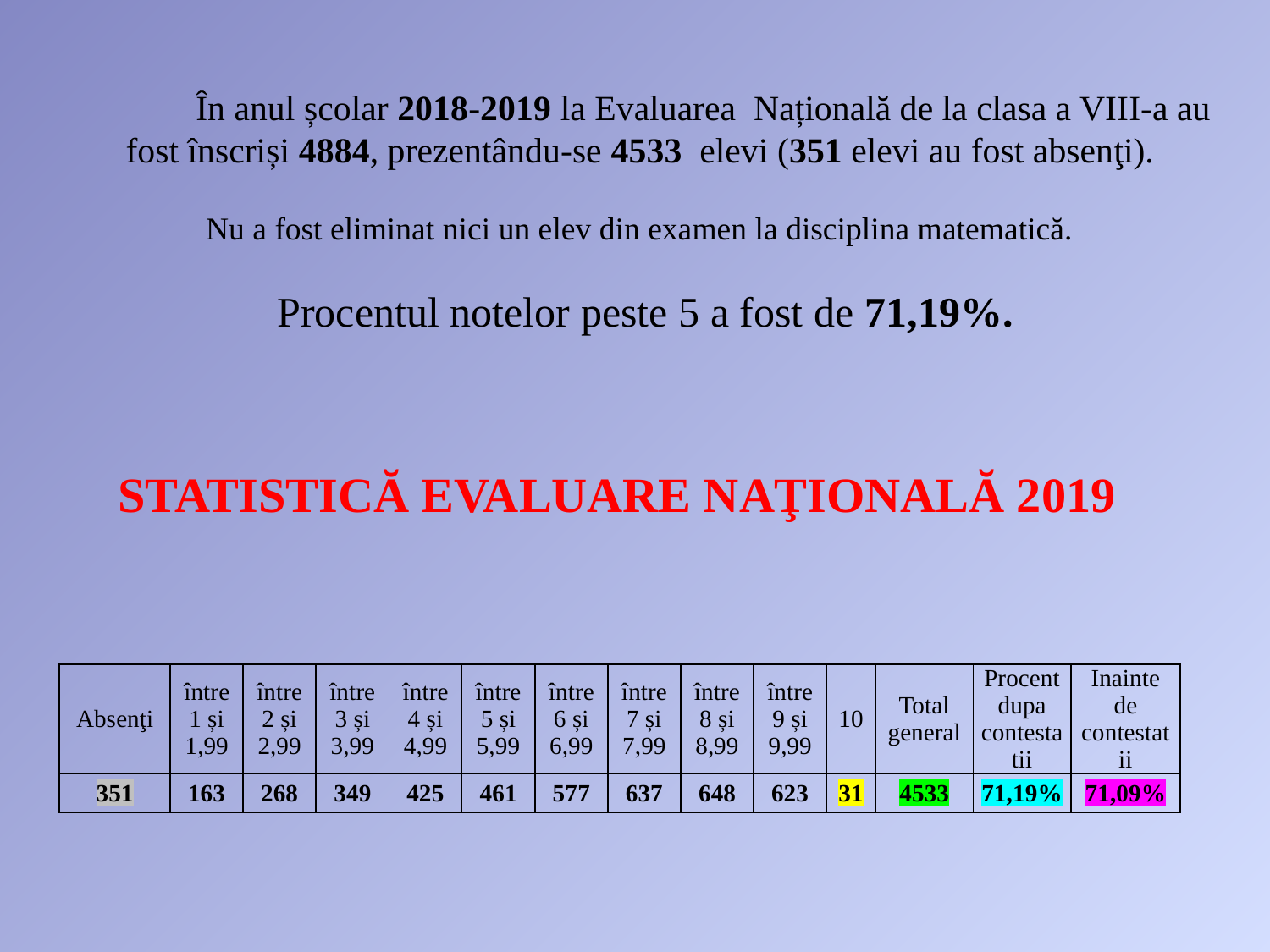

În anul școlar 2018-2019 la Evaluarea  Națională de la clasa a VIII-a au fost înscriși 4884, prezentându-se 4533  elevi (351 elevi au fost absenţi).

 Nu a fost eliminat nici un elev din examen la disciplina matematică.

 Procentul notelor peste 5 a fost de 71,19%.

STATISTICĂ EVALUARE NAŢIONALĂ 2019

| Absenţi | între 1 și 1,99 | între 2 și 2,99 | între 3 și 3,99 | între 4 și 4,99 | între 5 și 5,99 | între 6 și 6,99 | între 7 și 7,99 | între 8 și 8,99 | între 9 și 9,99 | 10 | Total general | Procent dupa contestatii | Inainte de contestatii |
| --- | --- | --- | --- | --- | --- | --- | --- | --- | --- | --- | --- | --- | --- |
| 351 | 163 | 268 | 349 | 425 | 461 | 577 | 637 | 648 | 623 | 31 | 4533 | 71,19% | 71,09% |